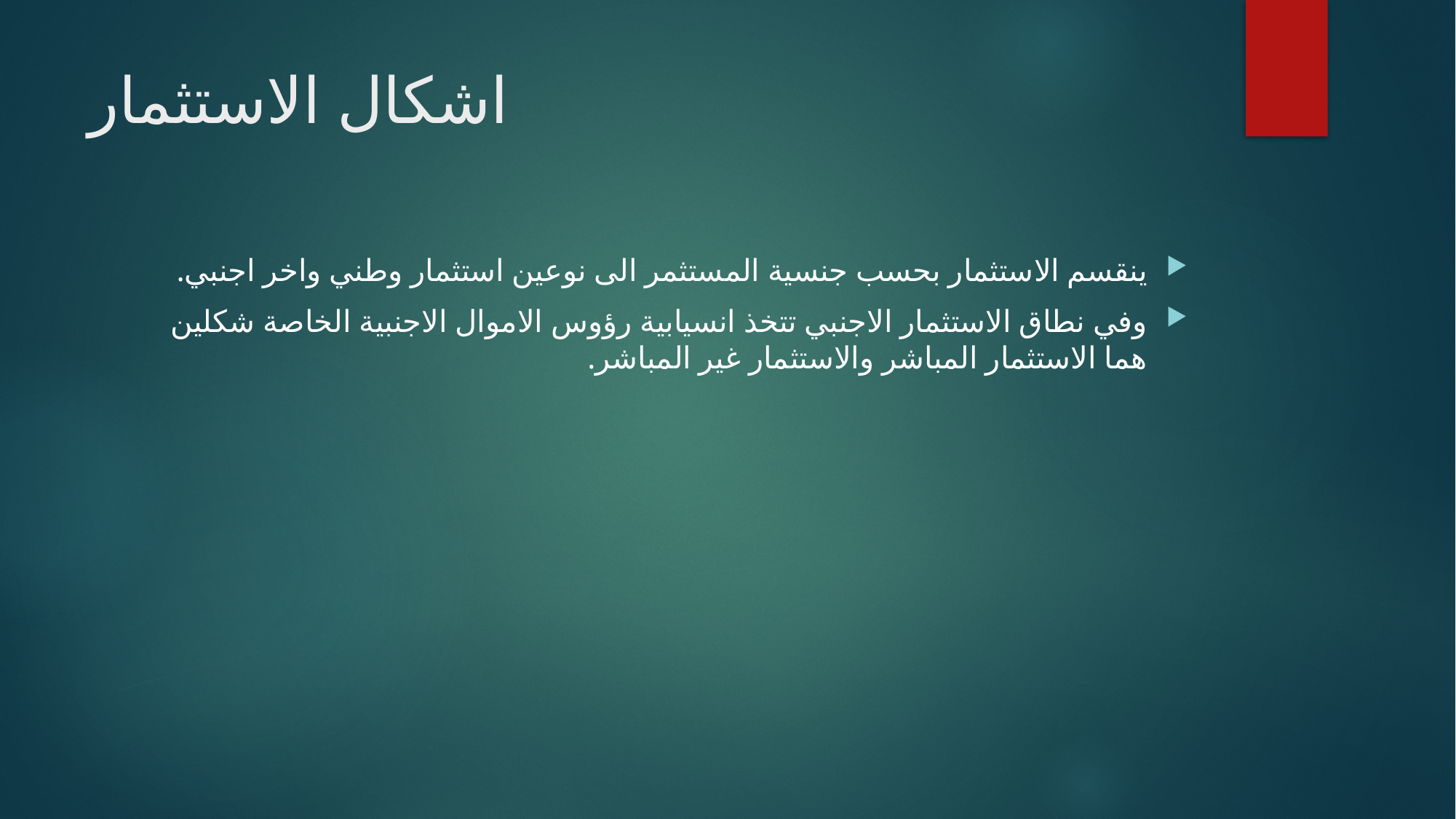

# اشكال الاستثمار
ينقسم الاستثمار بحسب جنسية المستثمر الى نوعين استثمار وطني واخر اجنبي.
وفي نطاق الاستثمار الاجنبي تتخذ انسيابية رؤوس الاموال الاجنبية الخاصة شكلين هما الاستثمار المباشر والاستثمار غير المباشر.